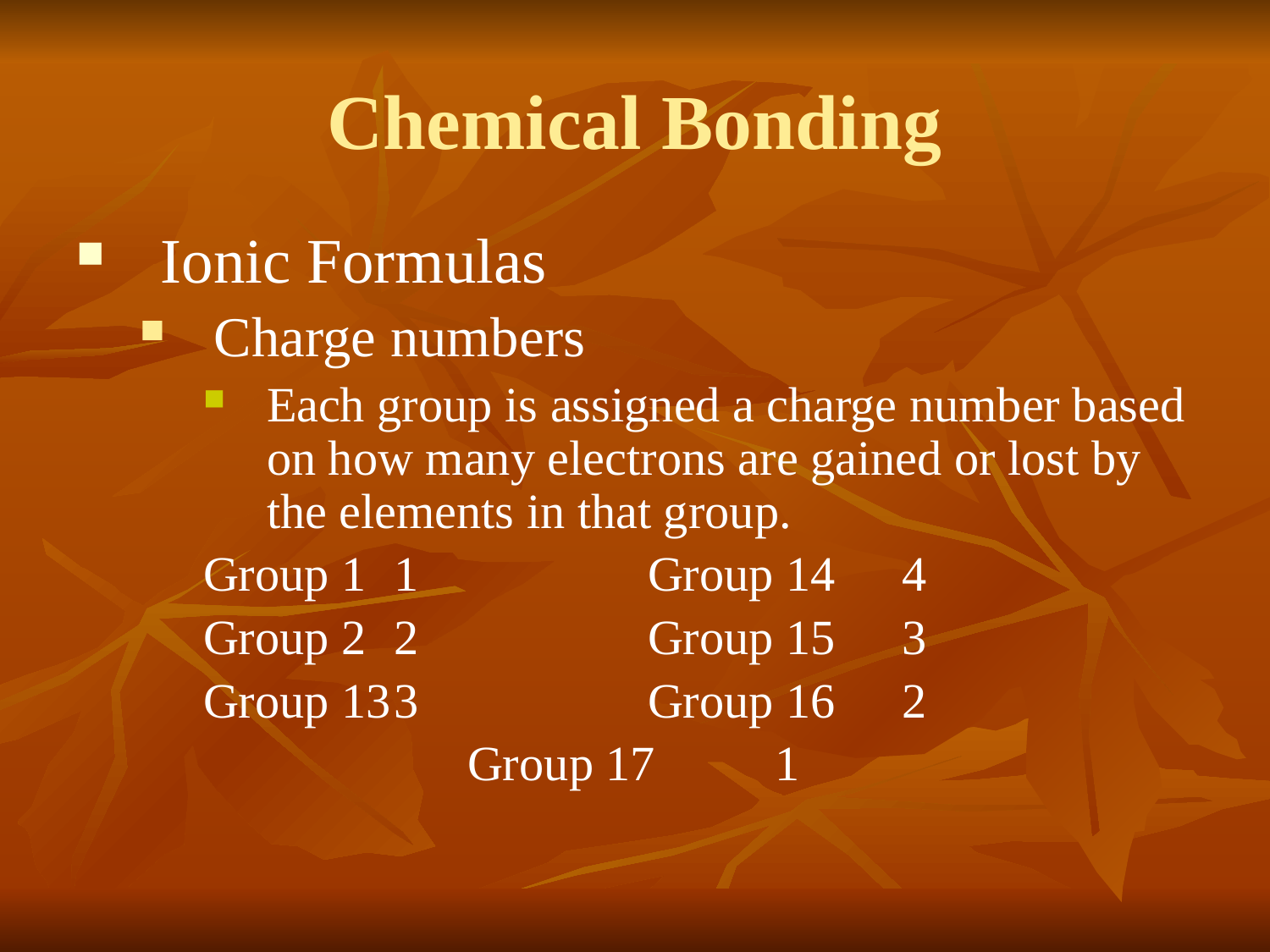

# Chemical Bonding
Ionic Formulas
Charge numbers
Each group is assigned a charge number based on how many electrons are gained or lost by the elements in that group.
Group 1	1		Group 14	4
Group 2	2		Group 15	3
Group 13	3		Group 16	2
		      Group 17	1